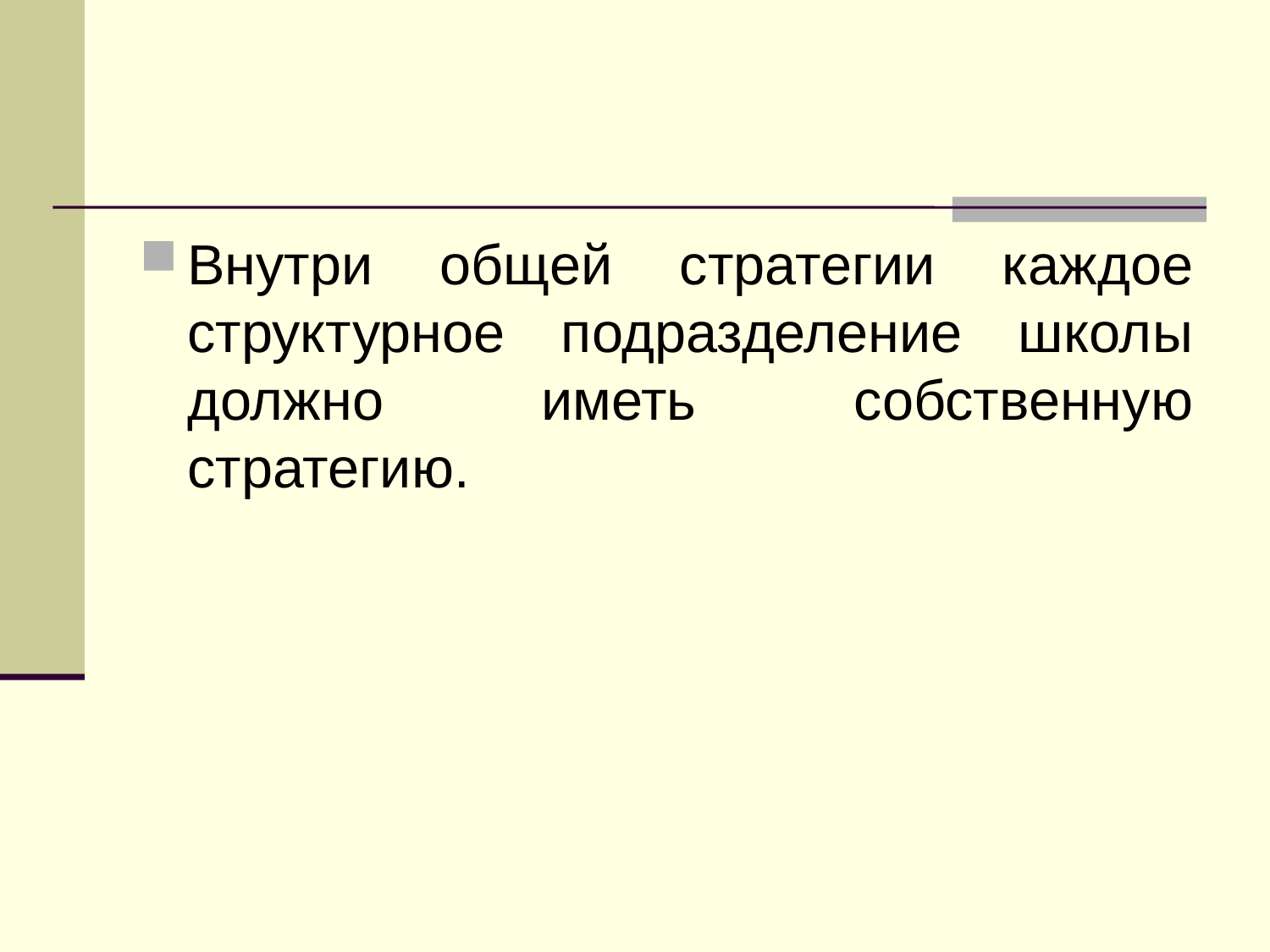

Внутри общей стратегии каждое структурное подразделение школы должно иметь собственную стратегию.